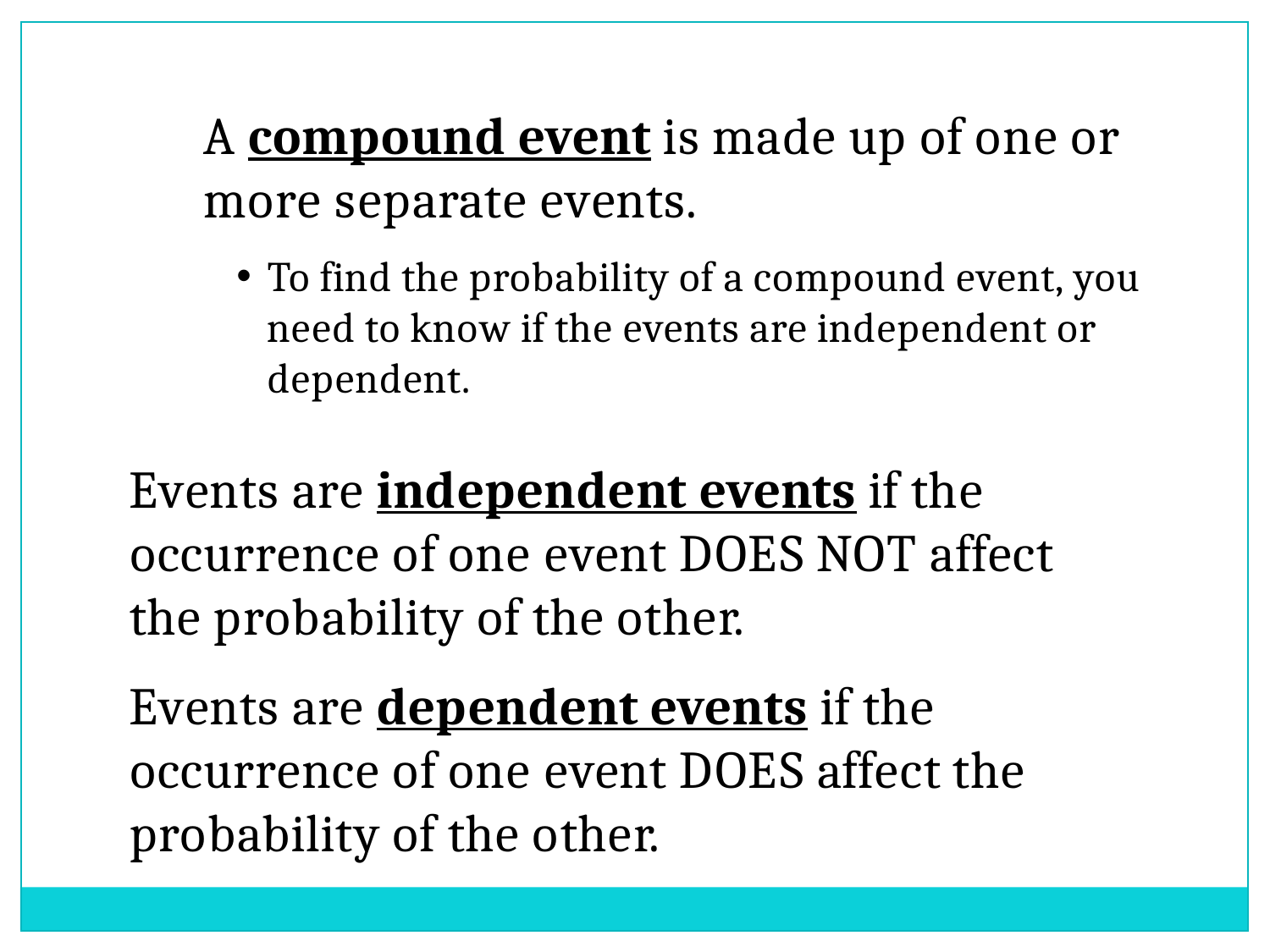

A compound event is made up of one or more separate events.
To find the probability of a compound event, you need to know if the events are independent or dependent.
Events are independent events if the occurrence of one event DOES NOT affect the probability of the other.
Events are dependent events if the occurrence of one event DOES affect the probability of the other.